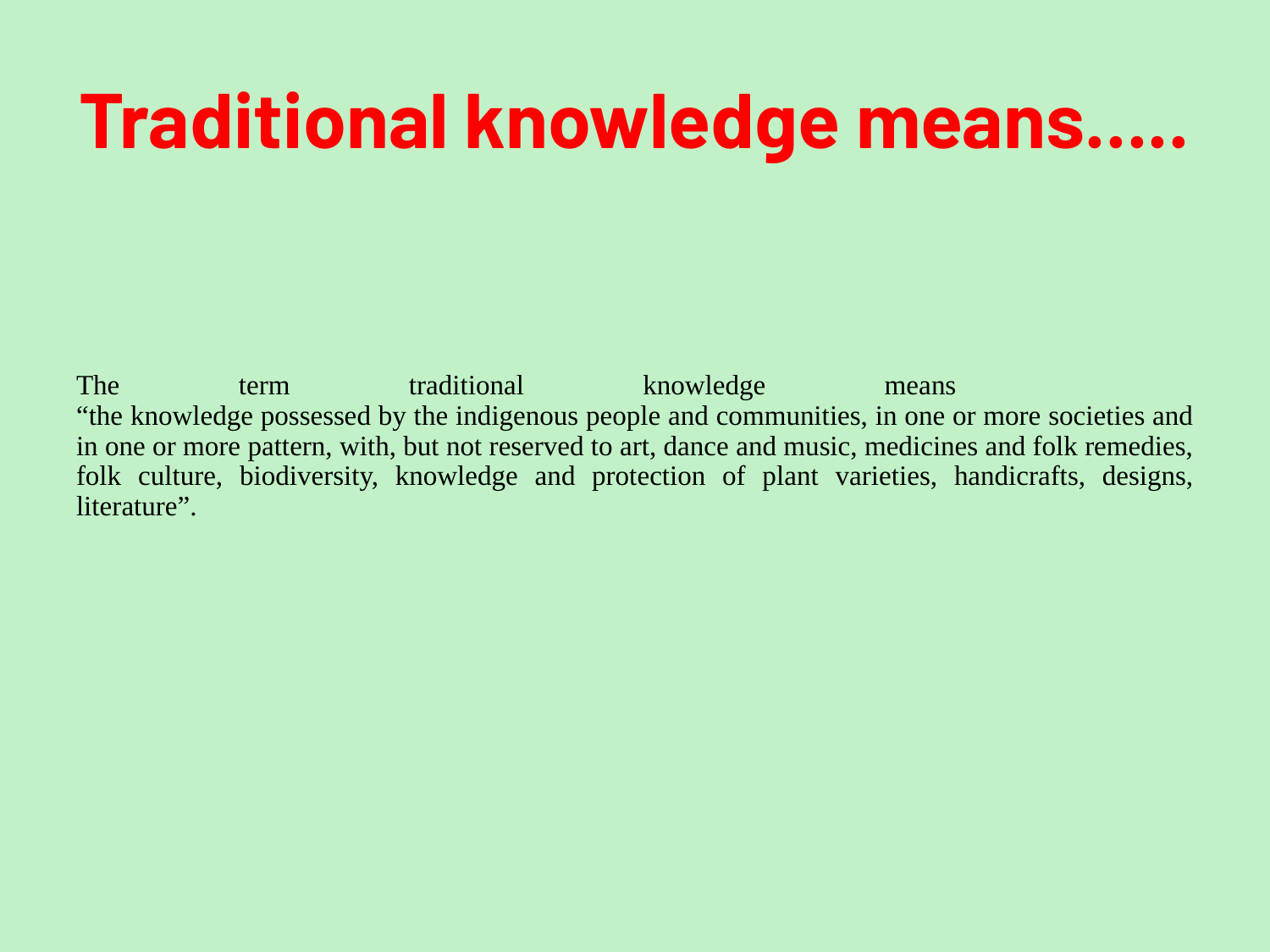

Traditional knowledge means.....
# The term traditional knowledge means “the knowledge possessed by the indigenous people and communities, in one or more societies and in one or more pattern, with, but not reserved to art, dance and music, medicines and folk remedies, folk culture, biodiversity, knowledge and protection of plant varieties, handicrafts, designs, literature”.